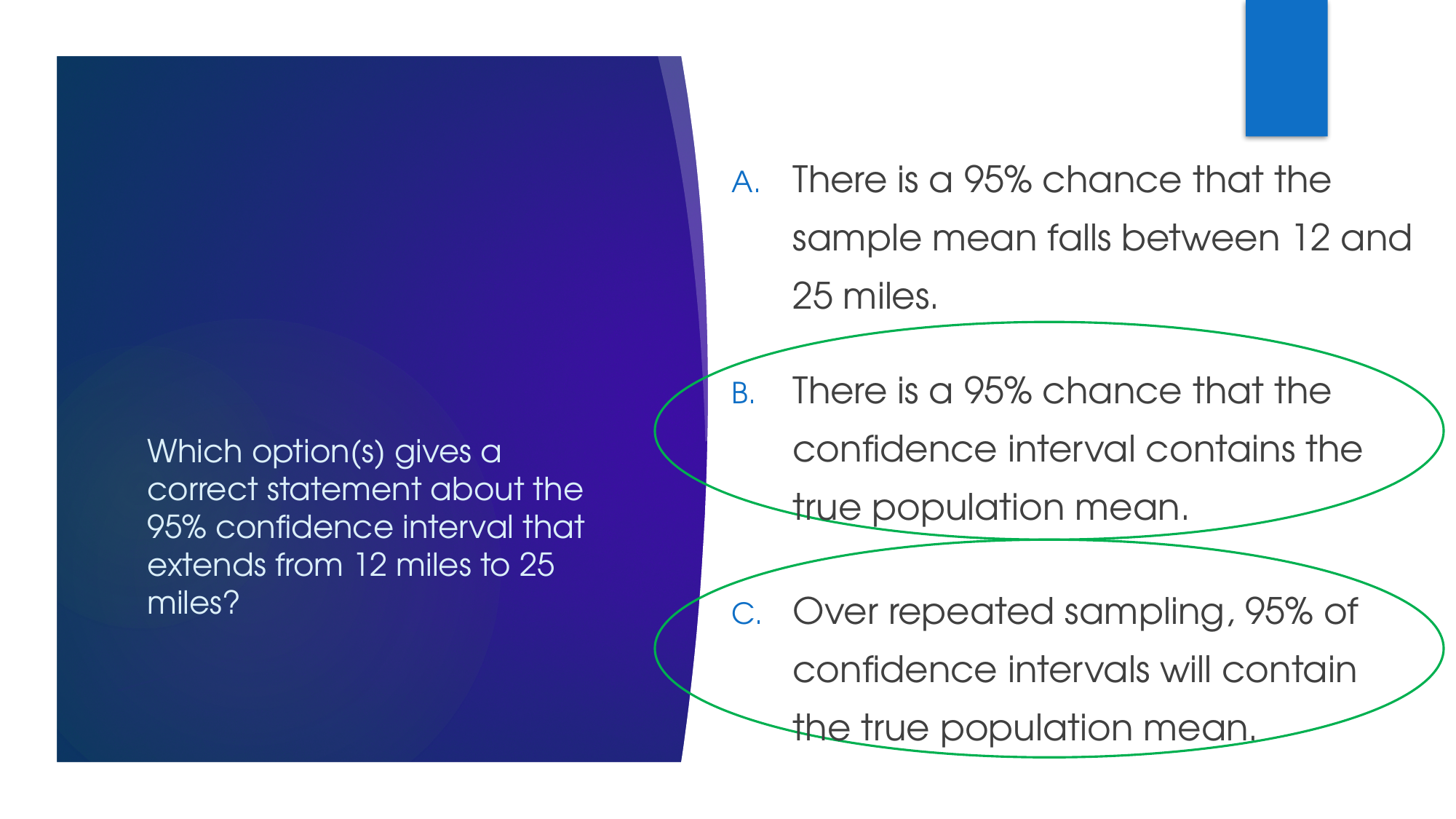

There is a 95% chance that the sample mean falls between 12 and 25 miles.
There is a 95% chance that the confidence interval contains the true population mean.
Over repeated sampling, 95% of confidence intervals will contain the true population mean.

# Which option(s) gives a correct statement about the 95% confidence interval that extends from 12 miles to 25 miles?